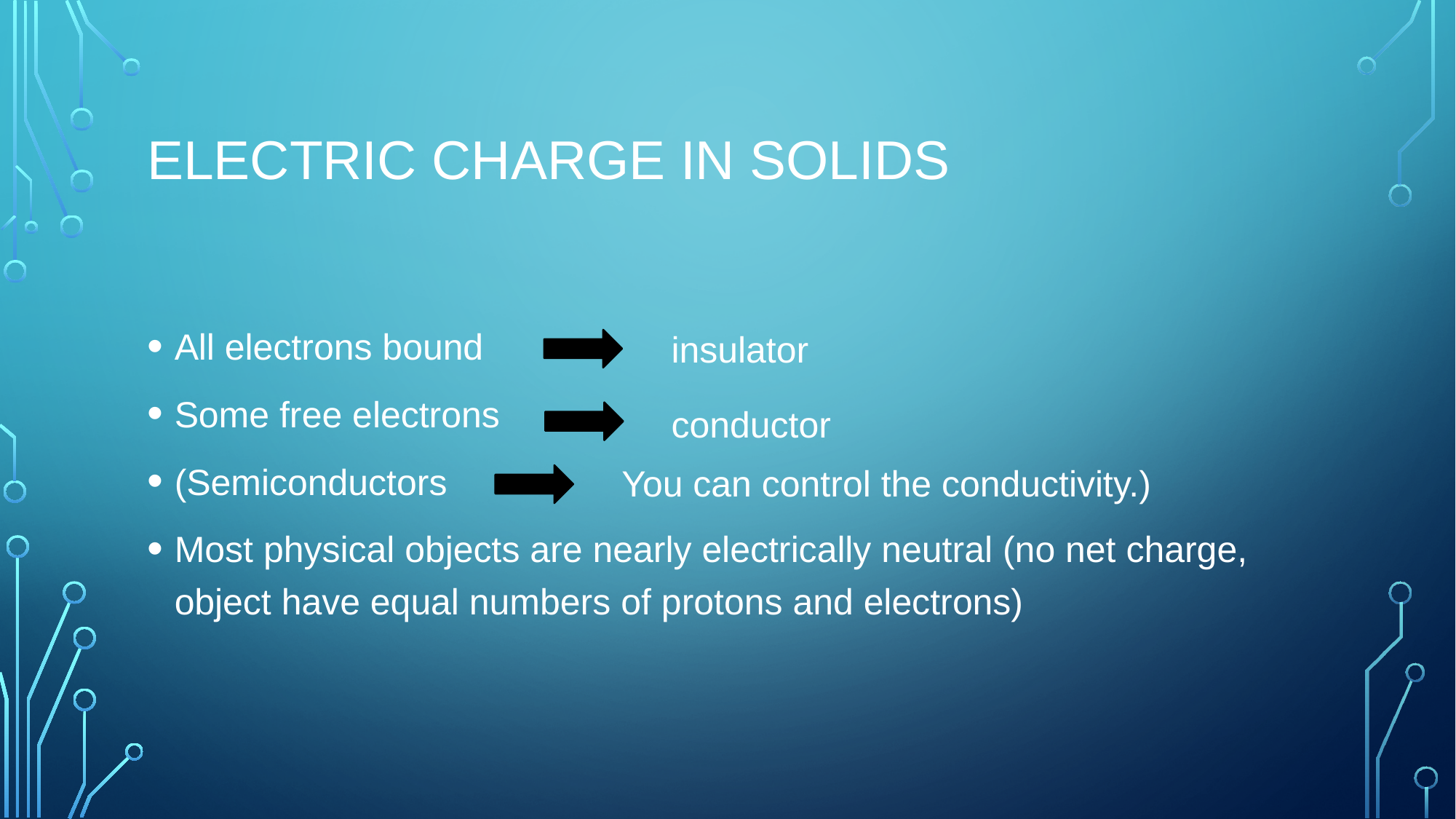

# Electric charge in solids

All electrons bound
Some free electrons
(Semiconductors
Most physical objects are nearly electrically neutral (no net charge, object have equal numbers of protons and electrons)
insulator

conductor

You can control the conductivity.)